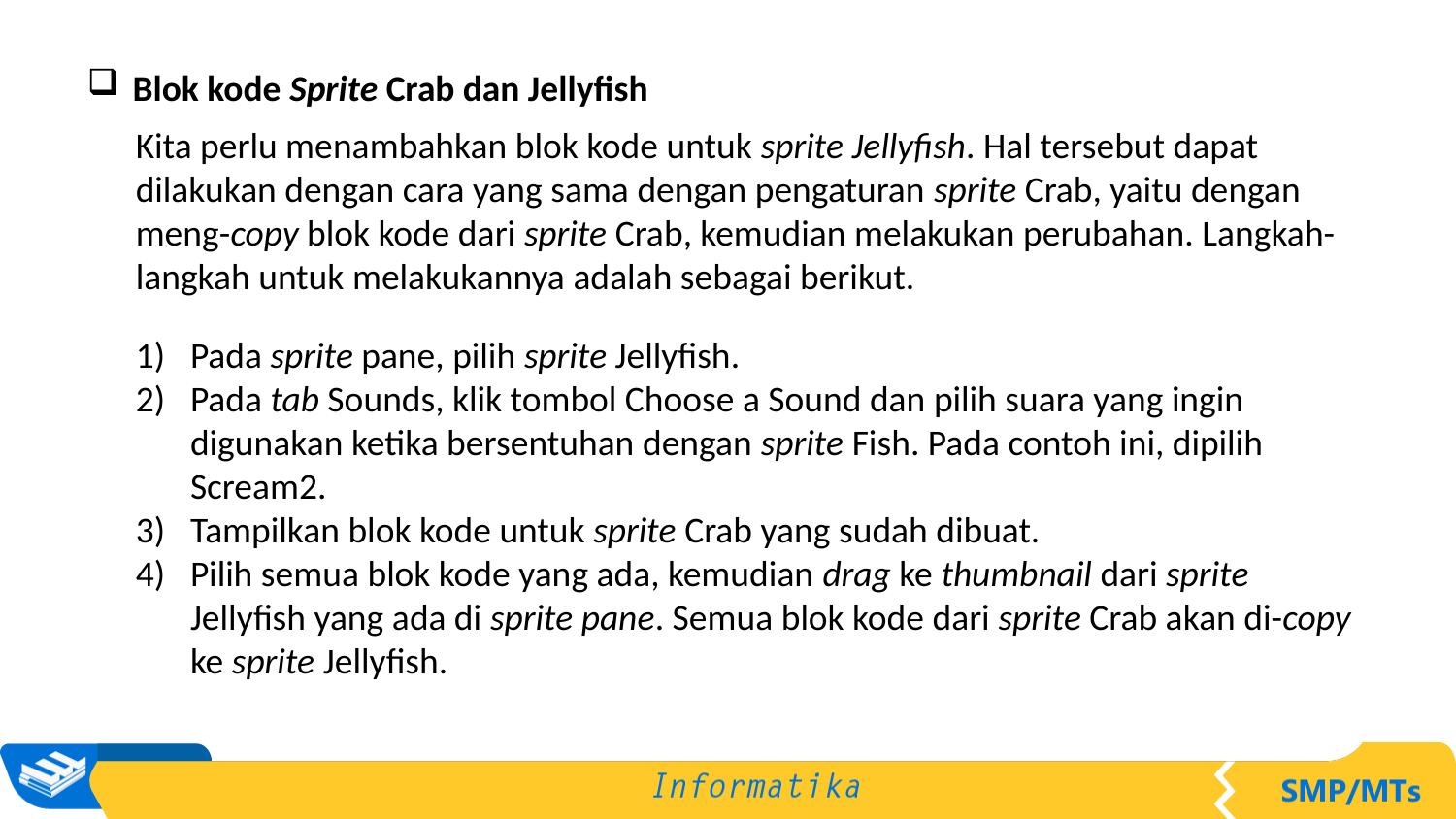

Blok kode Sprite Crab dan Jellyfish
Kita perlu menambahkan blok kode untuk sprite Jellyfish. Hal tersebut dapat dilakukan dengan cara yang sama dengan pengaturan sprite Crab, yaitu dengan meng-copy blok kode dari sprite Crab, kemudian melakukan perubahan. Langkah-langkah untuk melakukannya adalah sebagai berikut.
Pada sprite pane, pilih sprite Jellyfish.
Pada tab Sounds, klik tombol Choose a Sound dan pilih suara yang ingin digunakan ketika bersentuhan dengan sprite Fish. Pada contoh ini, dipilih Scream2.
Tampilkan blok kode untuk sprite Crab yang sudah dibuat.
Pilih semua blok kode yang ada, kemudian drag ke thumbnail dari sprite Jellyfish yang ada di sprite pane. Semua blok kode dari sprite Crab akan di-copy ke sprite Jellyfish.